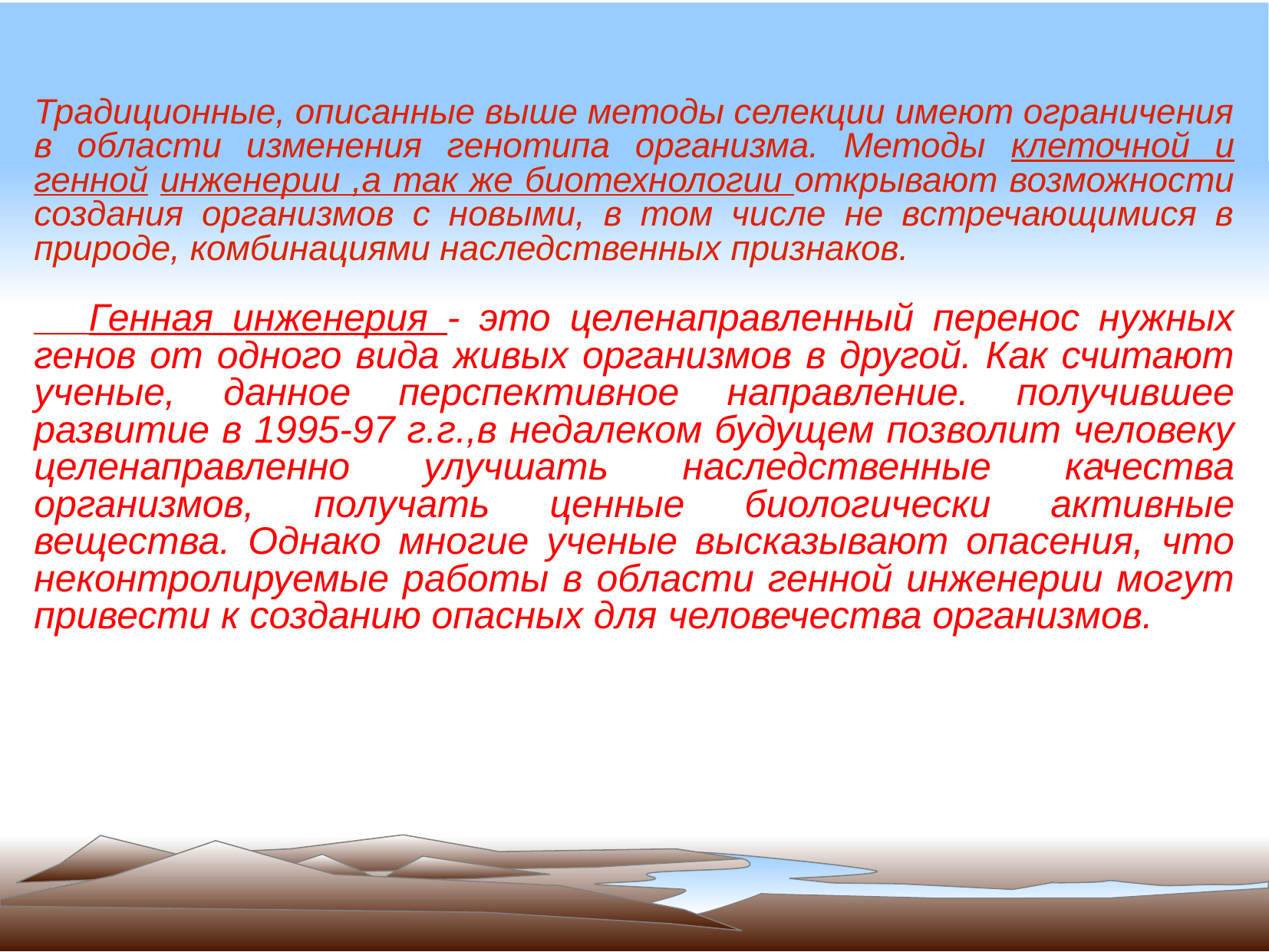

Традиционные, описанные выше методы селекции имеют ограничения в области изменения генотипа организма. Методы клеточной и генной инженерии ,а так же биотехнологии открывают возможности создания организмов с новыми, в том числе не встречающимися в природе, комбинациями наследственных признаков.

   Генная инженерия - это целенаправленный перенос нужных генов от одного вида живых организмов в другой. Как считают ученые, данное перспективное направление. получившее развитие в 1995-97 г.г.,в недалеком будущем позволит человеку целенаправленно улучшать наследственные качества организмов, получать ценные биологически активные вещества. Однако многие ученые высказывают опасения, что неконтролируемые работы в области генной инженерии могут привести к созданию опасных для человечества организмов.